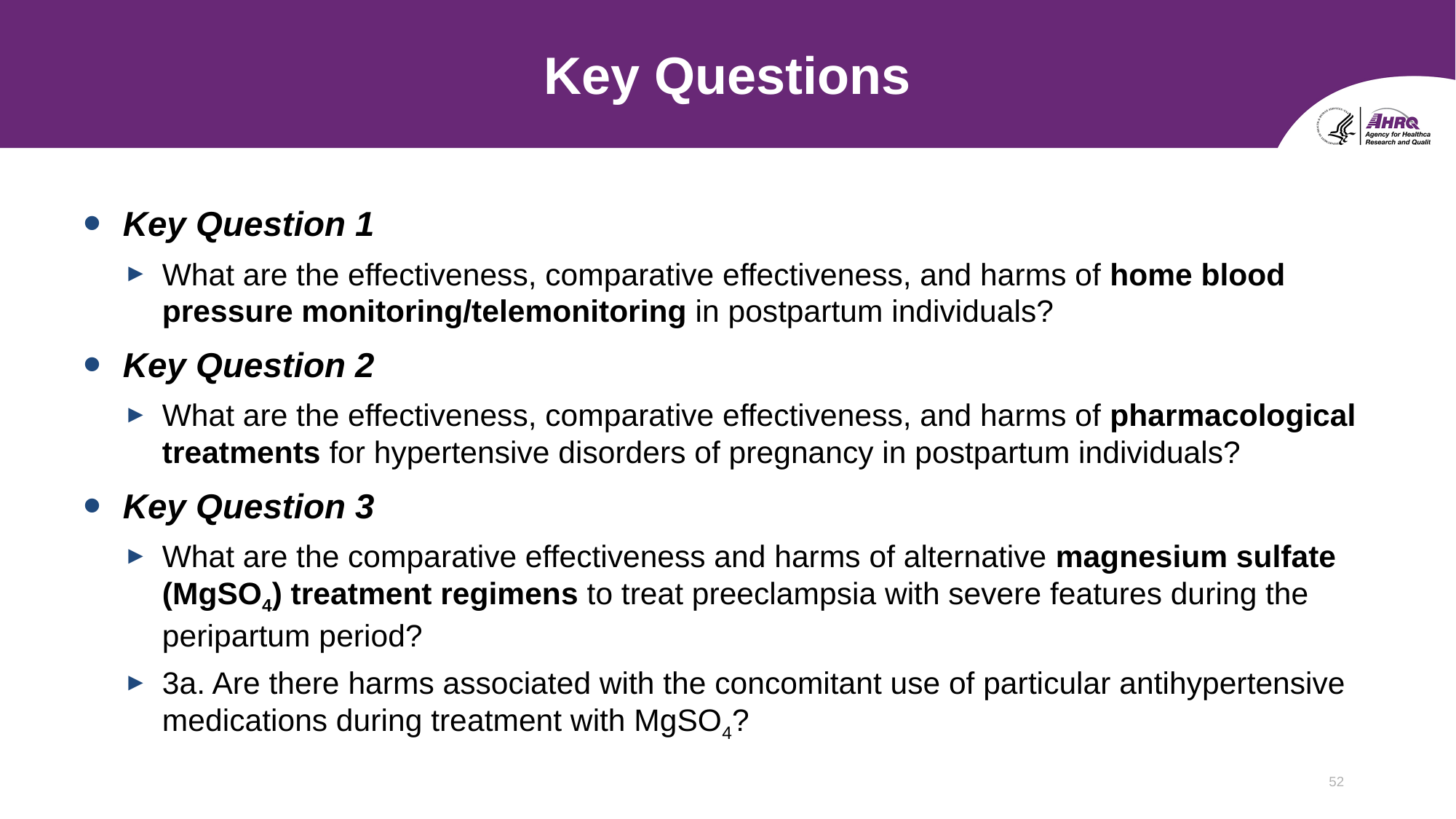

# Key Questions
Key Question 1
What are the effectiveness, comparative effectiveness, and harms of home blood pressure monitoring/telemonitoring in postpartum individuals?
Key Question 2
What are the effectiveness, comparative effectiveness, and harms of pharmacological treatments for hypertensive disorders of pregnancy in postpartum individuals?
Key Question 3
What are the comparative effectiveness and harms of alternative magnesium sulfate (MgSO4) treatment regimens to treat preeclampsia with severe features during the peripartum period?
3a. Are there harms associated with the concomitant use of particular antihypertensive medications during treatment with MgSO4?

52